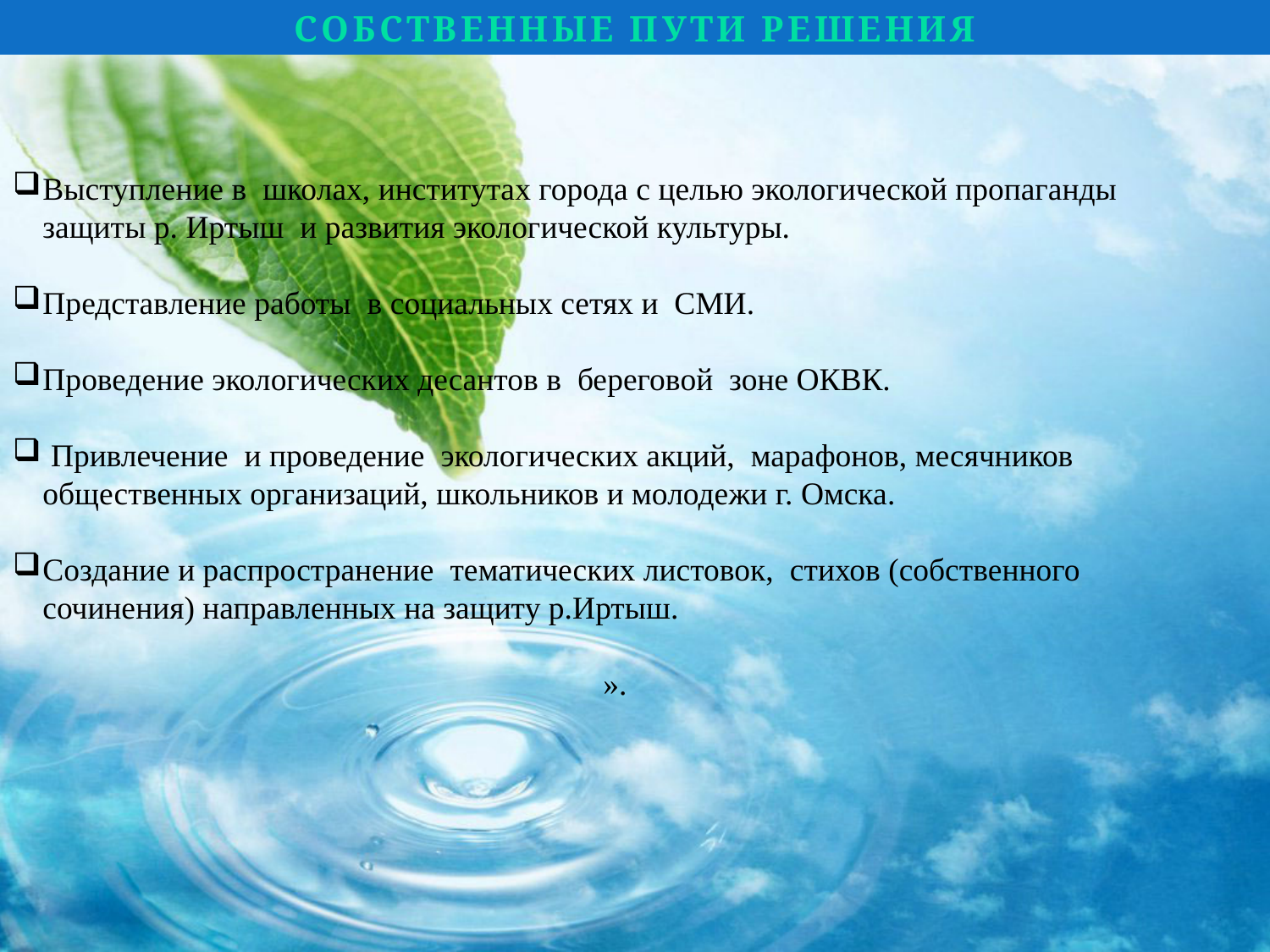

Собственные пути решения

Выступление в  школах, институтах города с целью экологической пропаганды защиты р. Иртыш  и развития экологической культуры.
Представление работы  в социальных сетях и  СМИ.
Проведение экологических десантов в  береговой  зоне ОКВК.
 Привлечение  и проведение  экологических акций,  марафонов, месячников  общественных организаций, школьников и молодежи г. Омска.
Создание и распространение  тематических листовок,  стихов (собственного сочинения) направленных на защиту р.Иртыш.
».